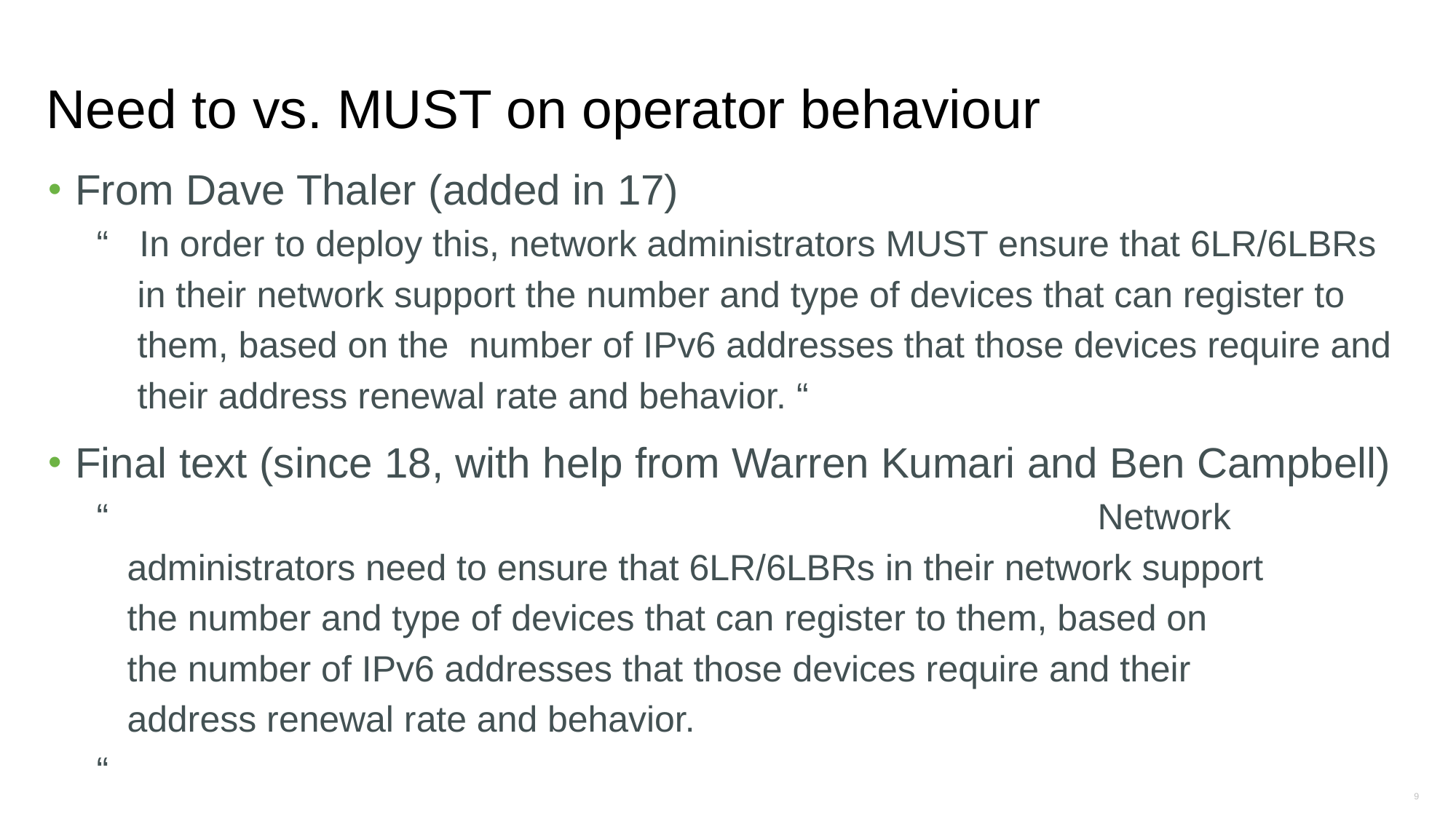

# Need to vs. MUST on operator behaviour
From Dave Thaler (added in 17)
“   In order to deploy this, network administrators MUST ensure that 6LR/6LBRs
    in their network support the number and type of devices that can register to
    them, based on the  number of IPv6 addresses that those devices require and
    their address renewal rate and behavior. “
Final text (since 18, with help from Warren Kumari and Ben Campbell)
“                                                                                                 Network
   administrators need to ensure that 6LR/6LBRs in their network support
   the number and type of devices that can register to them, based on
   the number of IPv6 addresses that those devices require and their
   address renewal rate and behavior.
“